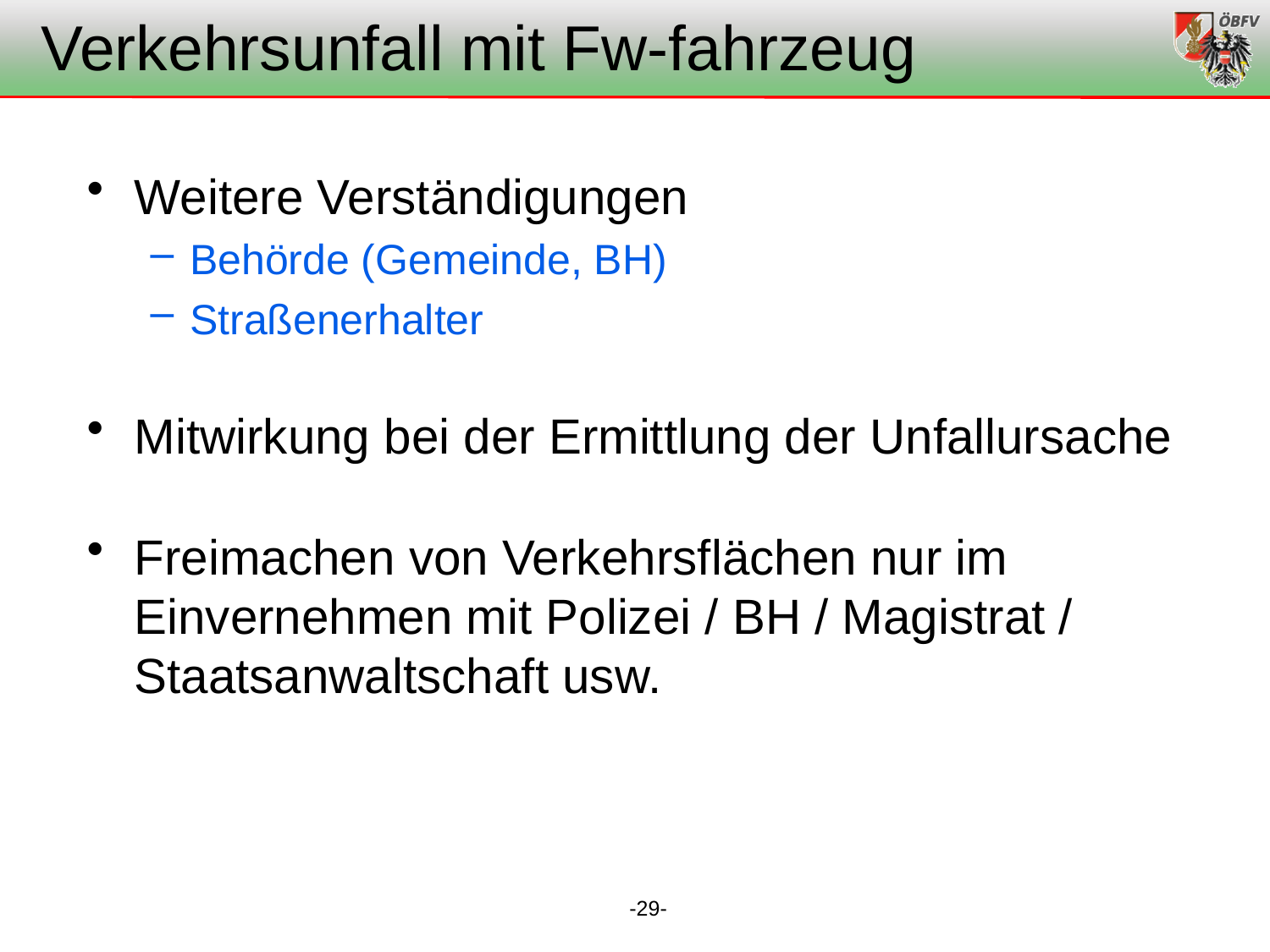

Verkehrsunfall mit Fw-fahrzeug
Weitere Verständigungen
Behörde (Gemeinde, BH)
Straßenerhalter

Mitwirkung bei der Ermittlung der Unfallursache

Freimachen von Verkehrsflächen nur im Einvernehmen mit Polizei / BH / Magistrat / Staatsanwaltschaft usw.

-29-